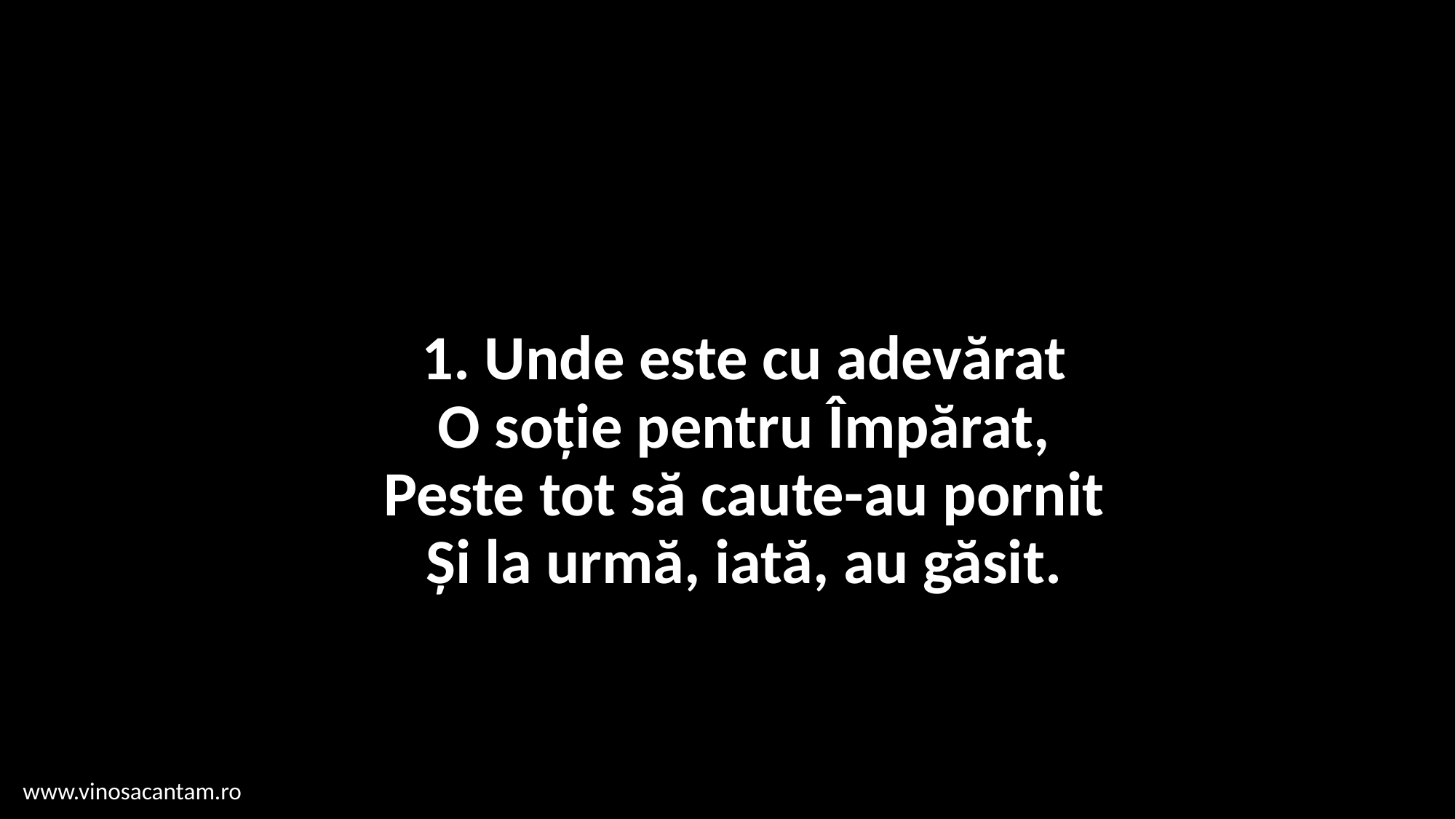

# 1. Unde este cu adevărat O soție pentru Împărat, Peste tot să caute-au pornit Și la urmă, iată, au găsit.
www.vinosacantam.ro